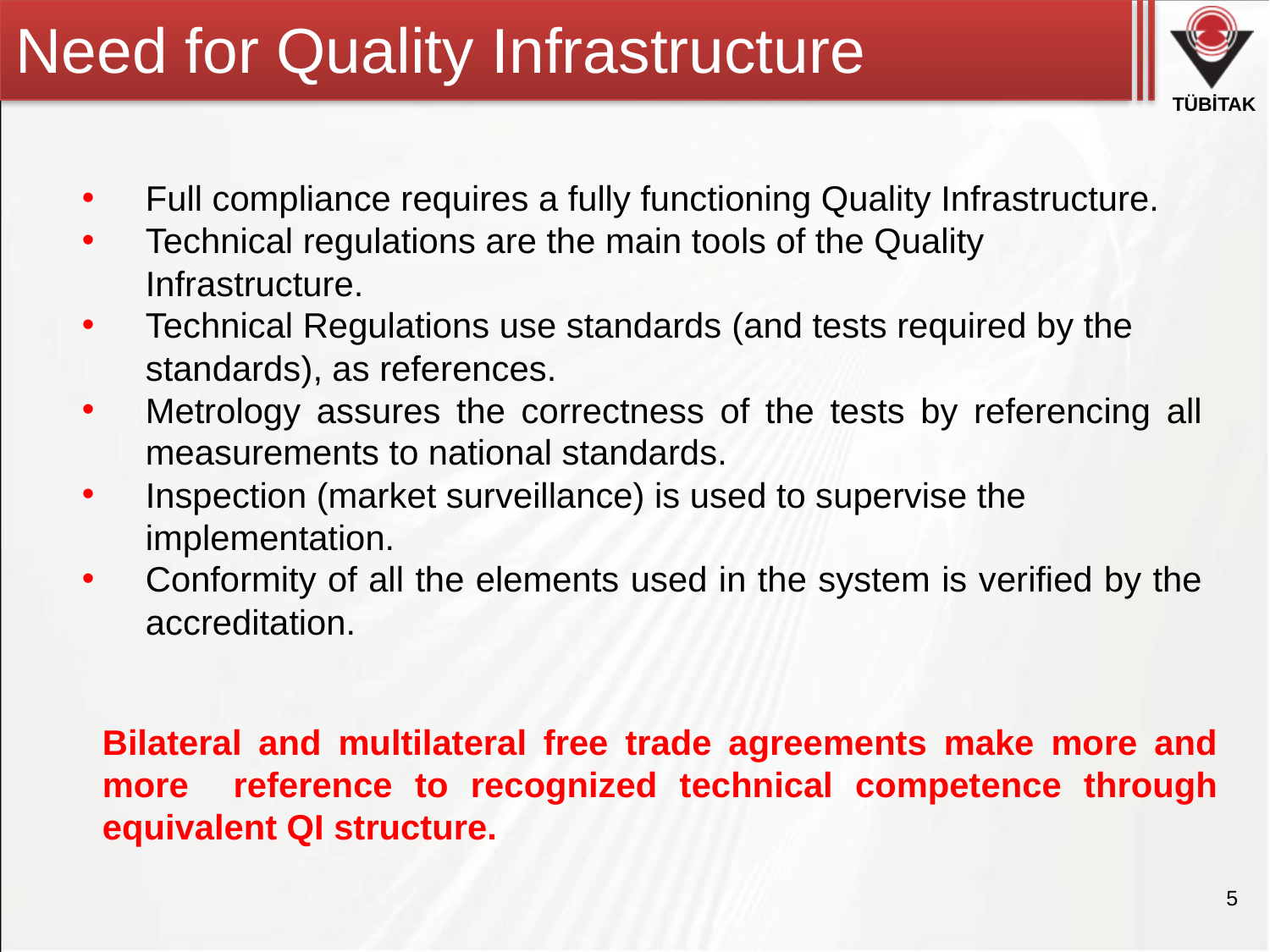

Need for Quality Infrastructure

Full compliance requires a fully functioning Quality Infrastructure.
Technical regulations are the main tools of the Quality Infrastructure.
Technical Regulations use standards (and tests required by the standards), as references.
Metrology assures the correctness of the tests by referencing all measurements to national standards.
Inspection (market surveillance) is used to supervise the implementation.
Conformity of all the elements used in the system is verified by the accreditation.
Bilateral and multilateral free trade agreements make more and more  reference to recognized technical competence through equivalent QI structure.
5